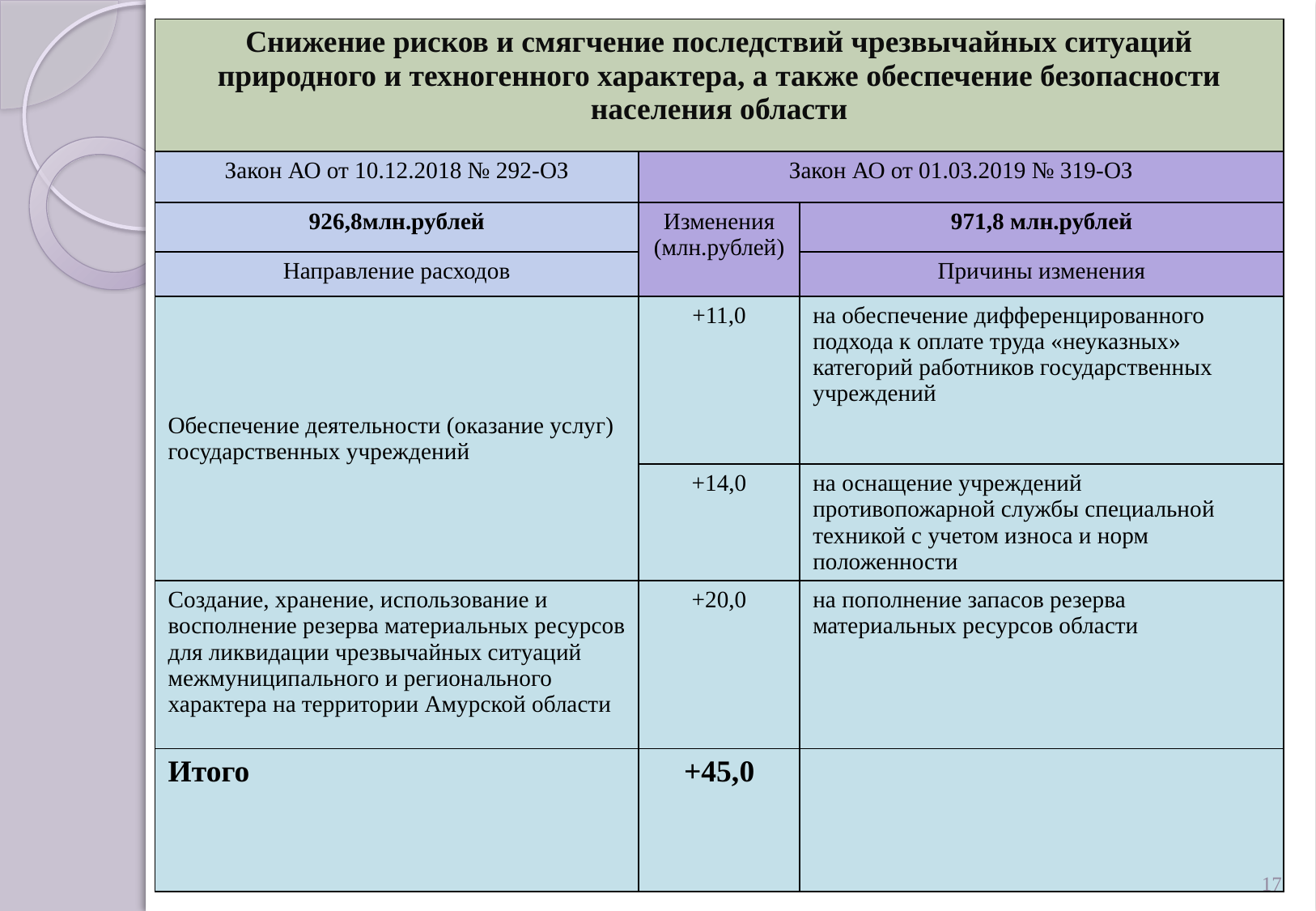

| Снижение рисков и смягчение последствий чрезвычайных ситуаций природного и техногенного характера, а также обеспечение безопасности населения области |  |  |
| --- | --- | --- |
| Закон АО от 10.12.2018 № 292-ОЗ | Закон АО от 01.03.2019 № 319-ОЗ |  |
| 926,8млн.рублей | Изменения (млн.рублей) | 971,8 млн.рублей |
| Направление расходов |  | Причины изменения |
| Обеспечение деятельности (оказание услуг) государственных учреждений | +11,0 | на обеспечение дифференцированного подхода к оплате труда «неуказных» категорий работников государственных учреждений |
|  | +14,0 | на оснащение учреждений противопожарной службы специальной техникой с учетом износа и норм положенности |
| Создание, хранение, использование и восполнение резерва материальных ресурсов для ликвидации чрезвычайных ситуаций межмуниципального и регионального характера на территории Амурской области | +20,0 | на пополнение запасов резерва материальных ресурсов области |
| Итого | +45,0 |  |
17